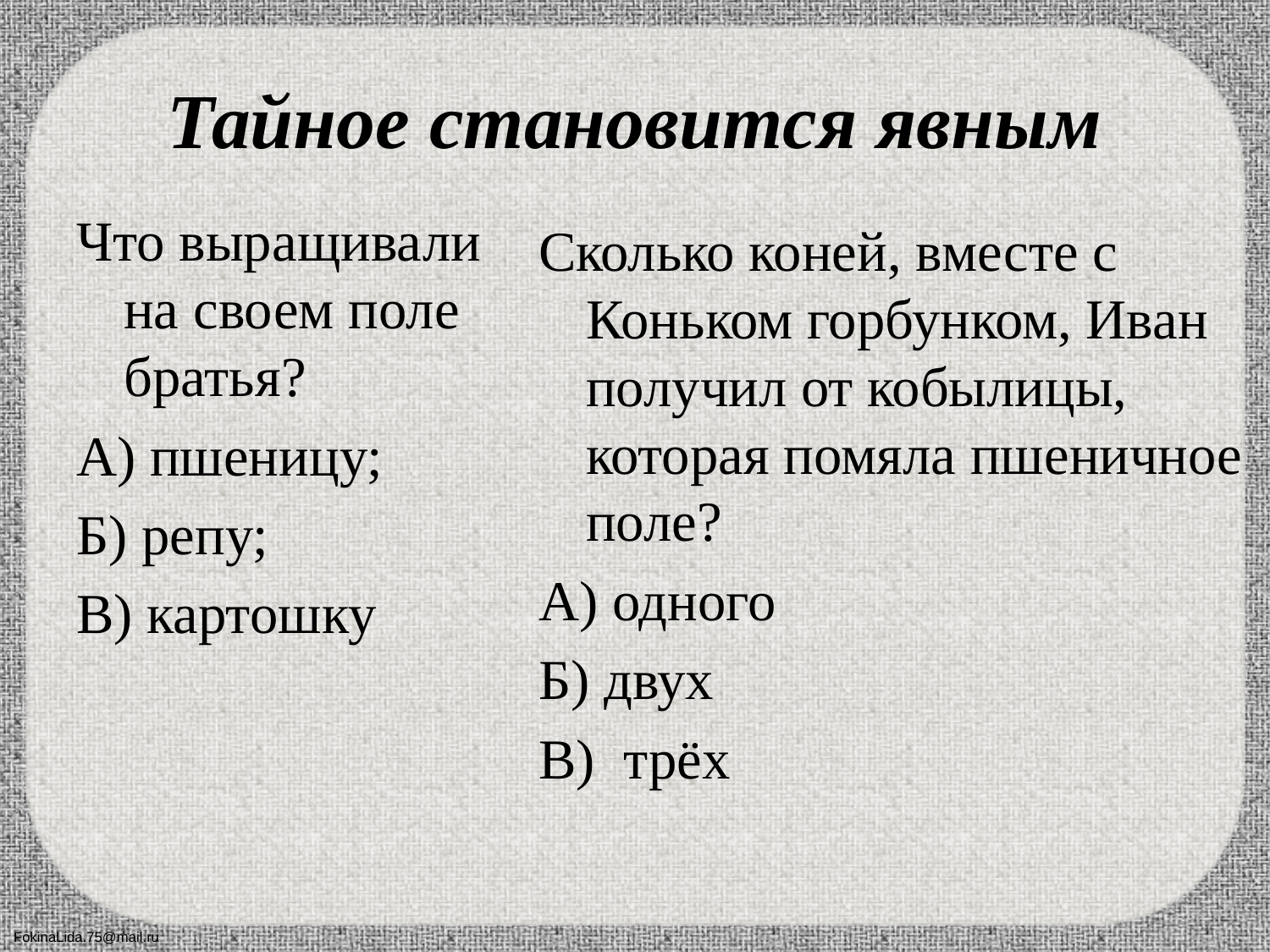

# Тайное становится явным
Что выращивали на своем поле братья?
А) пшеницу;
Б) репу;
В) картошку
Сколько коней, вместе с Коньком горбунком, Иван получил от кобылицы, которая помяла пшеничное поле?
А) одного
Б) двух
В)  трёх